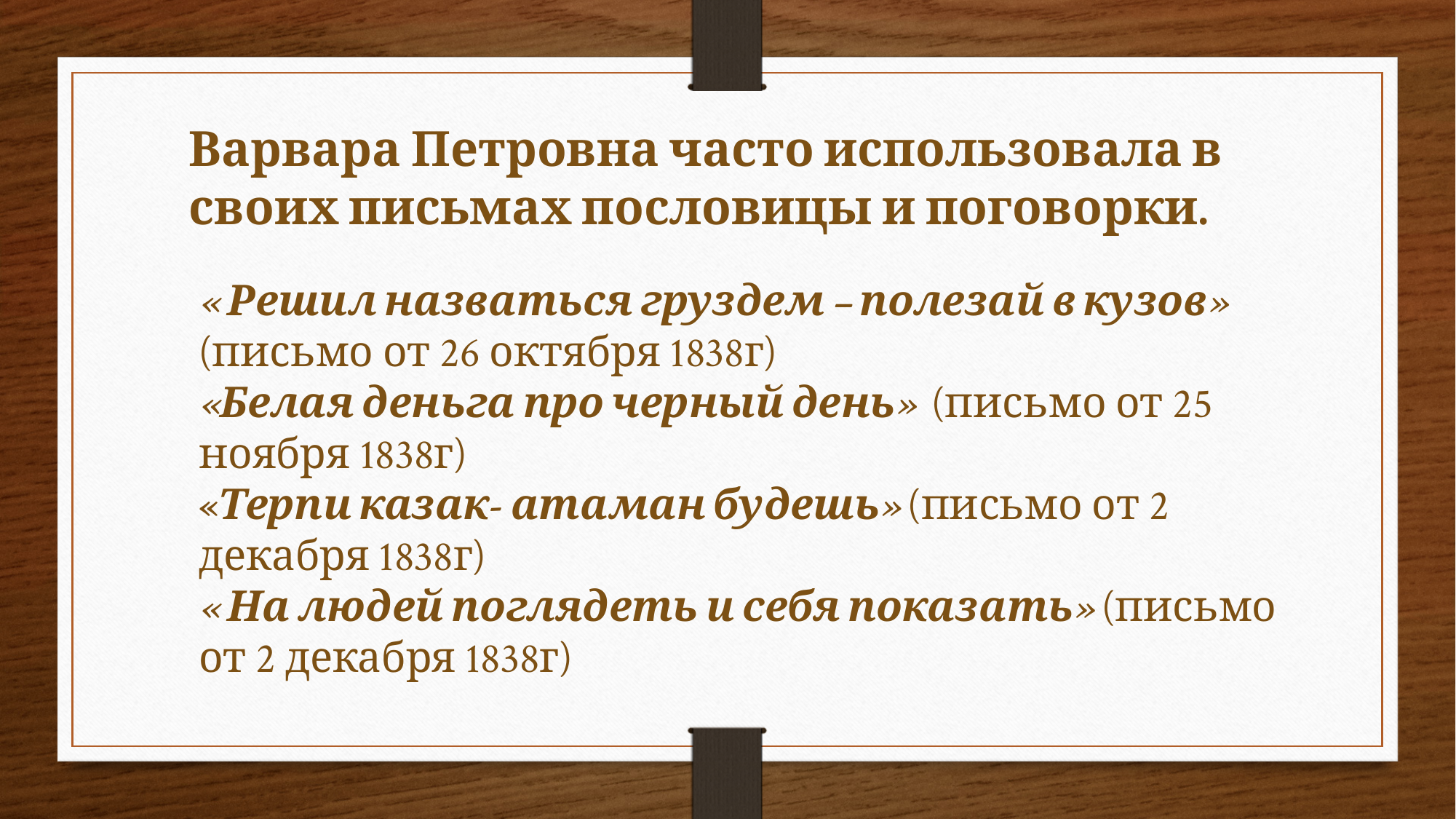

Варвара Петровна часто использовала в своих письмах пословицы и поговорки.
« Решил назваться груздем – полезай в кузов» (письмо от 26 октября 1838г)
«Белая деньга про черный день»  (письмо от 25 ноября 1838г)
«Терпи казак- атаман будешь» (письмо от 2 декабря 1838г)
« На людей поглядеть и себя показать» (письмо от 2 декабря 1838г)